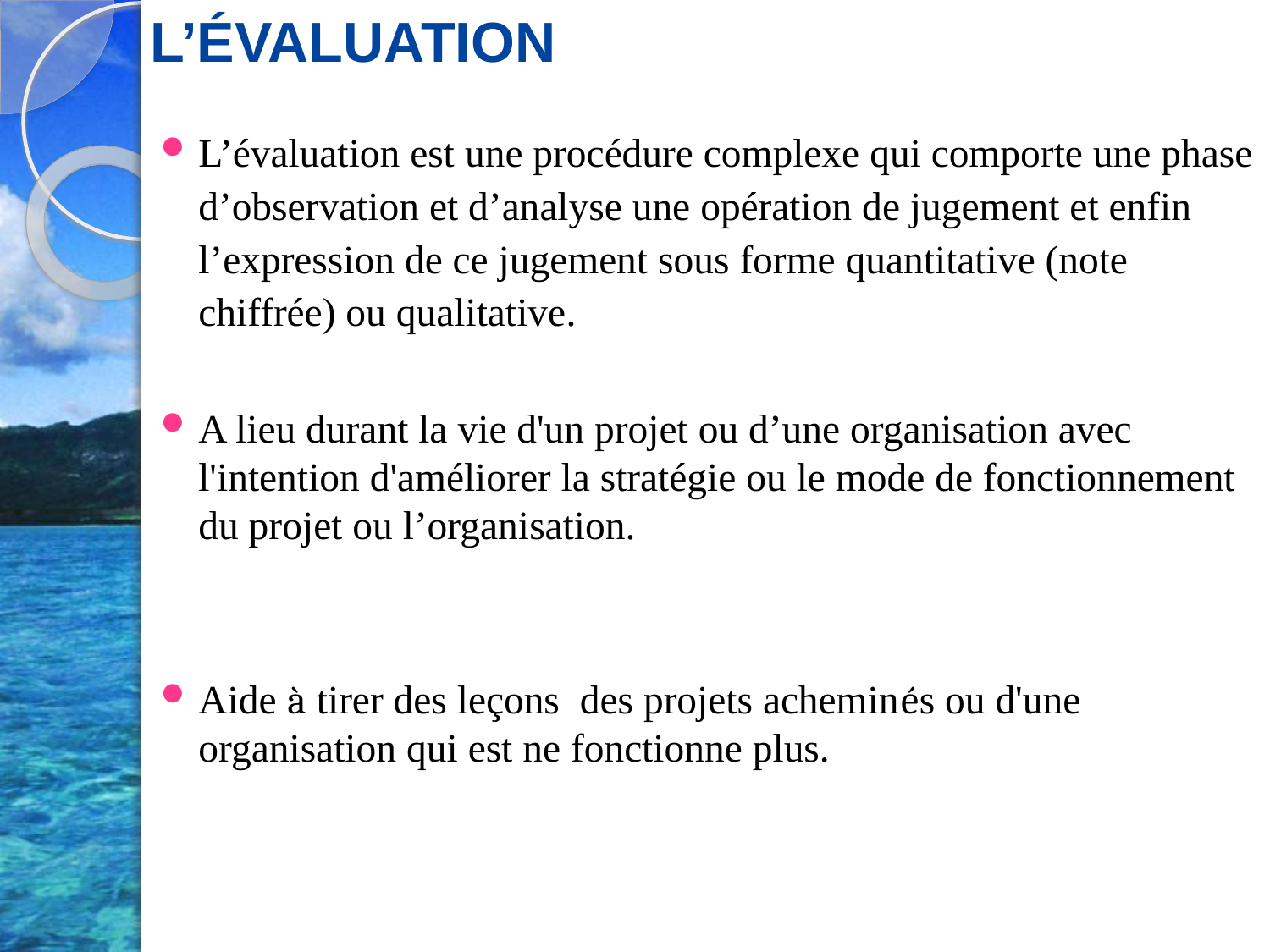

L’ÉVALUATION
L’évaluation est une procédure complexe qui comporte une phase d’observation et d’analyse une opération de jugement et enfin l’expression de ce jugement sous forme quantitative (note chiffrée) ou qualitative.

A lieu durant la vie d'un projet ou d’une organisation avec l'intention d'améliorer la stratégie ou le mode de fonctionnement du projet ou l’organisation.

Aide à tirer des leçons  des projets acheminés ou d'une organisation qui est ne fonctionne plus.